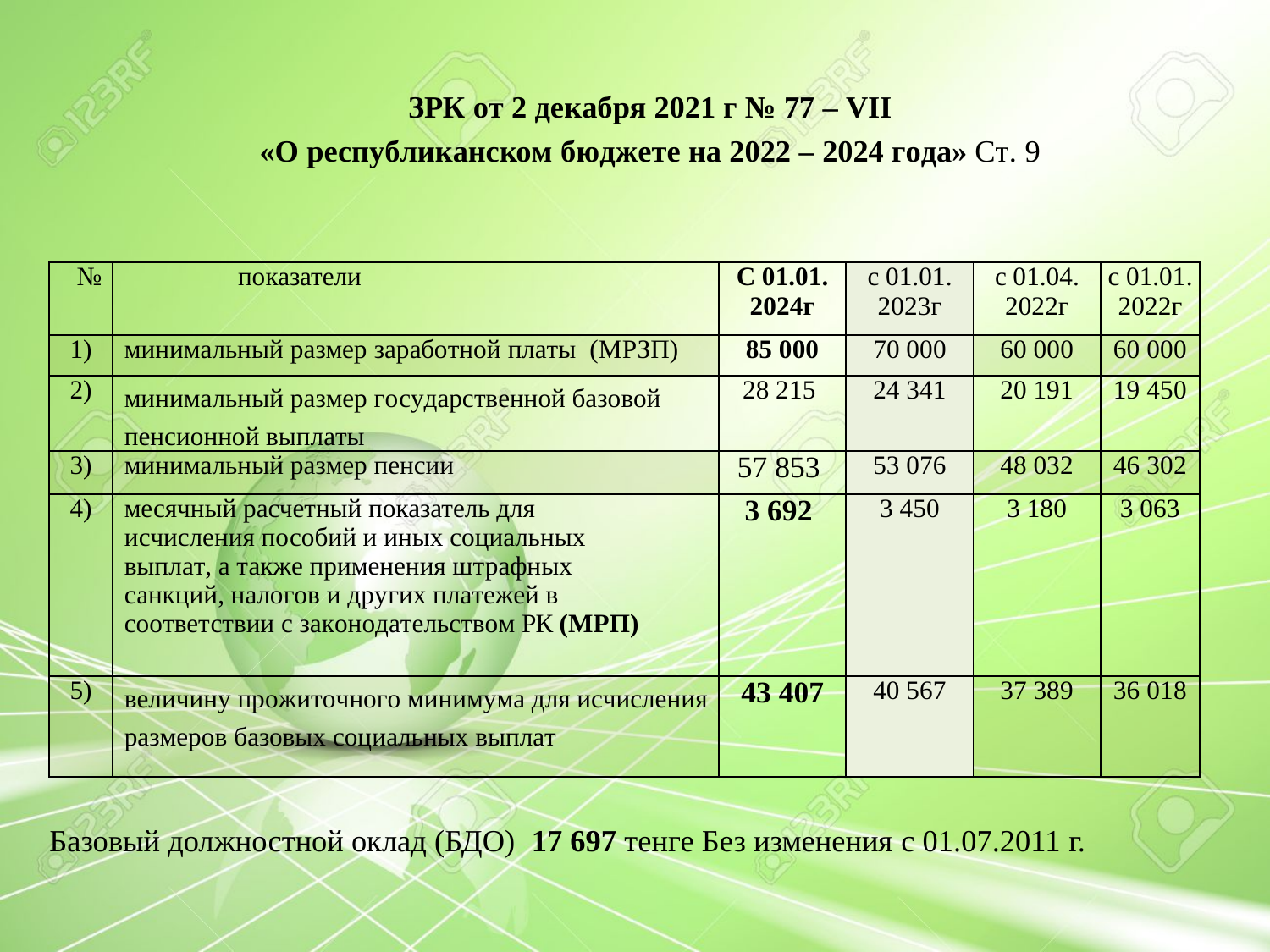

ЗРК от 2 декабря 2021 г № 77 – VII
«О республиканском бюджете на 2022 – 2024 года» Ст. 9
| № | показатели | С 01.01. 2024г | с 01.01. 2023г | с 01.04. 2022г | с 01.01. 2022г |
| --- | --- | --- | --- | --- | --- |
| 1) | минимальный размер заработной платы (МРЗП) | 85 000 | 70 000 | 60 000 | 60 000 |
| 2) | минимальный размер государственной базовой пенсионной выплаты | 28 215 | 24 341 | 20 191 | 19 450 |
| 3) | минимальный размер пенсии | 57 853 | 53 076 | 48 032 | 46 302 |
| 4) | месячный расчетный показатель для исчисления пособий и иных социальных выплат, а также применения штрафных санкций, налогов и других платежей в соответствии с законодательством РК (МРП) | 3 692 | 3 450 | 3 180 | 3 063 |
| 5) | величину прожиточного минимума для исчисления размеров базовых социальных выплат | 43 407 | 40 567 | 37 389 | 36 018 |
Базовый должностной оклад (БДО)  17 697 тенге Без изменения c 01.07.2011 г.